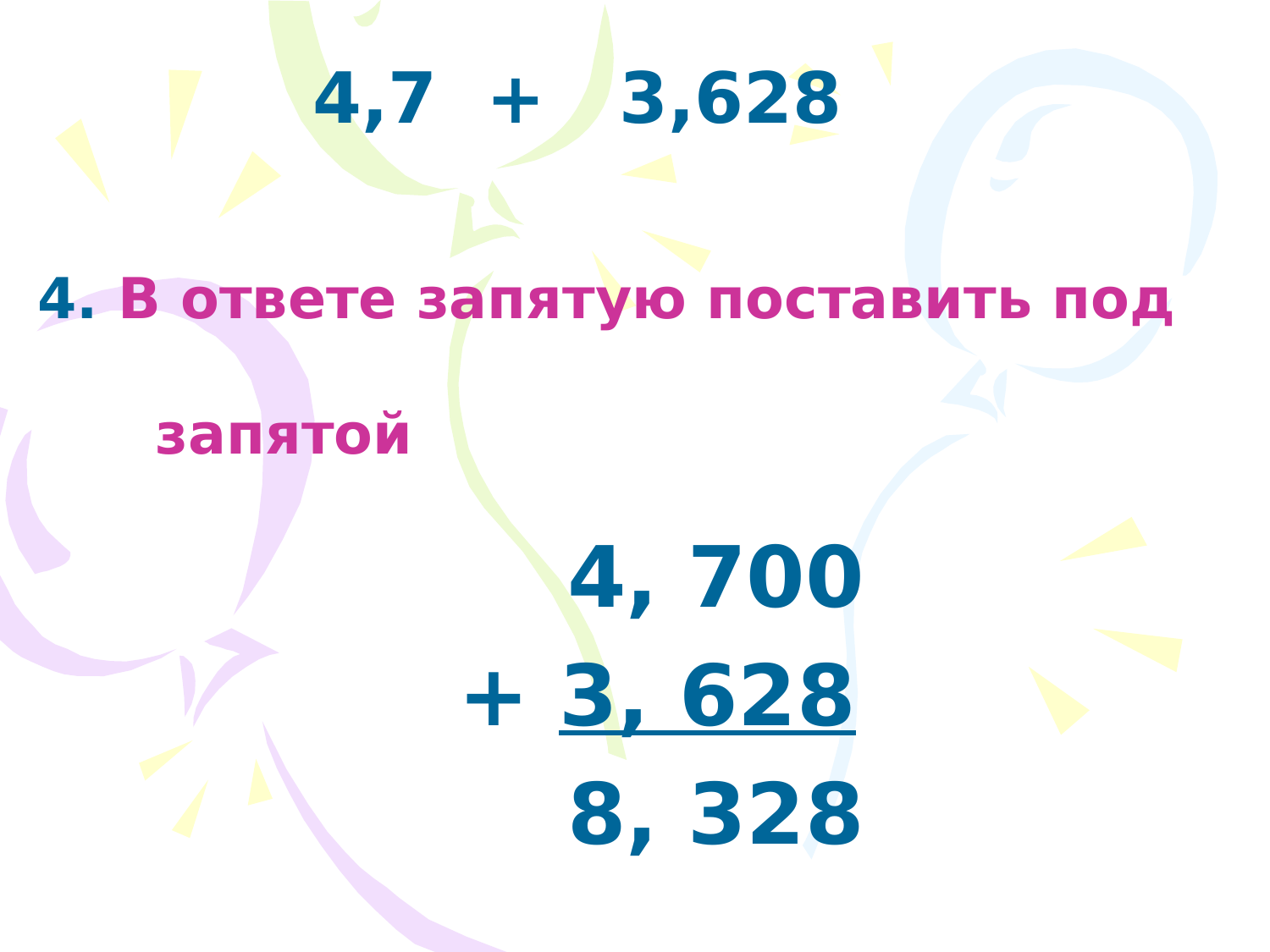

#
4,7  +   3,628

4. В ответе запятую поставить под
      запятой

    4, 700
+ 3, 628
    8, 328